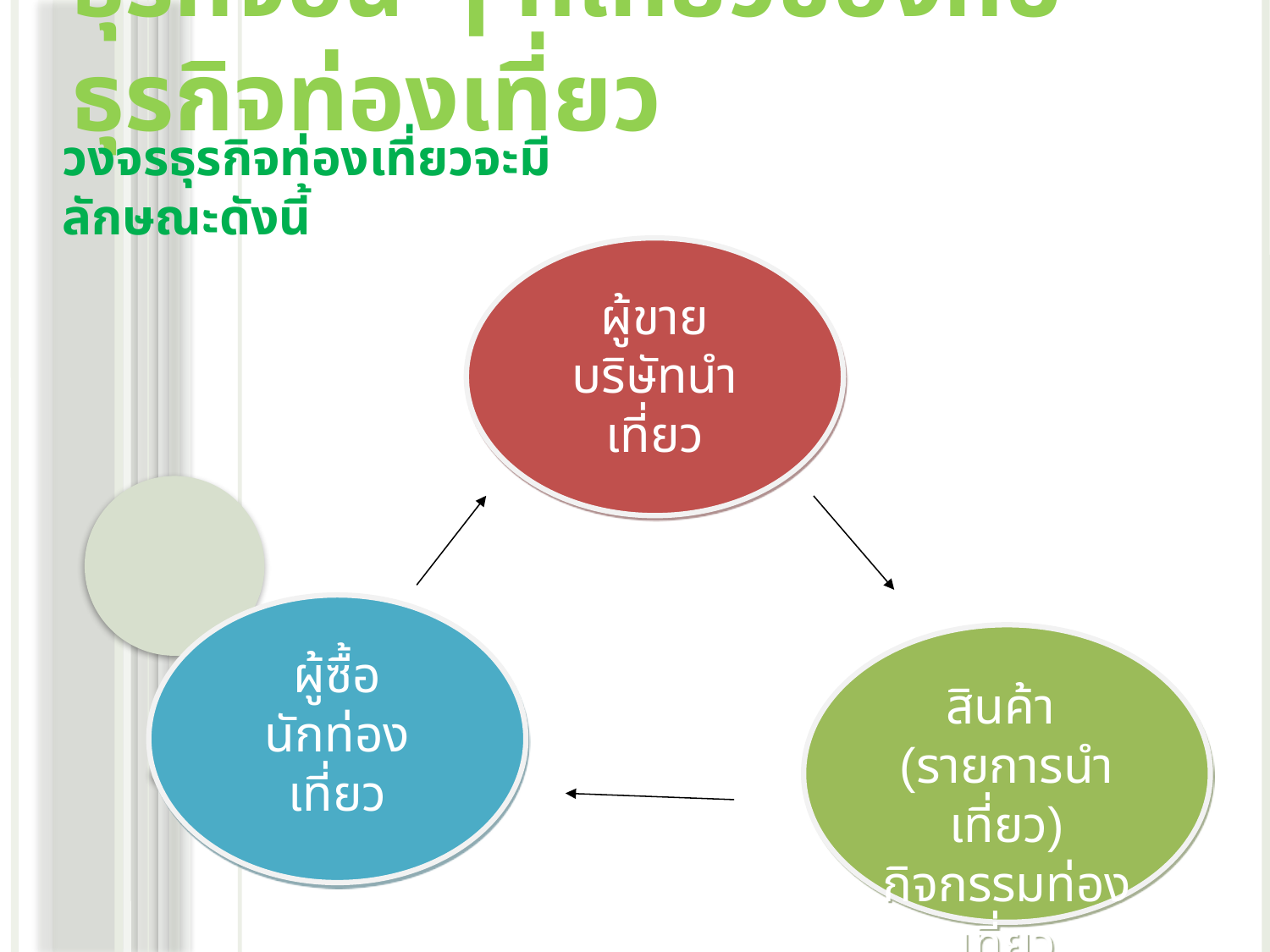

# ธุรกิจอื่น ๆ ที่เกี่ยวข้องกับธุรกิจท่องเที่ยว
วงจรธุรกิจท่องเที่ยวจะมีลักษณะดังนี้

ผู้ขาย
บริษัทนำเที่ยว

ผู้ซื้อ
นักท่องเที่ยว
สินค้า
(รายการนำเที่ยว)
กิจกรรมท่องเที่ยว